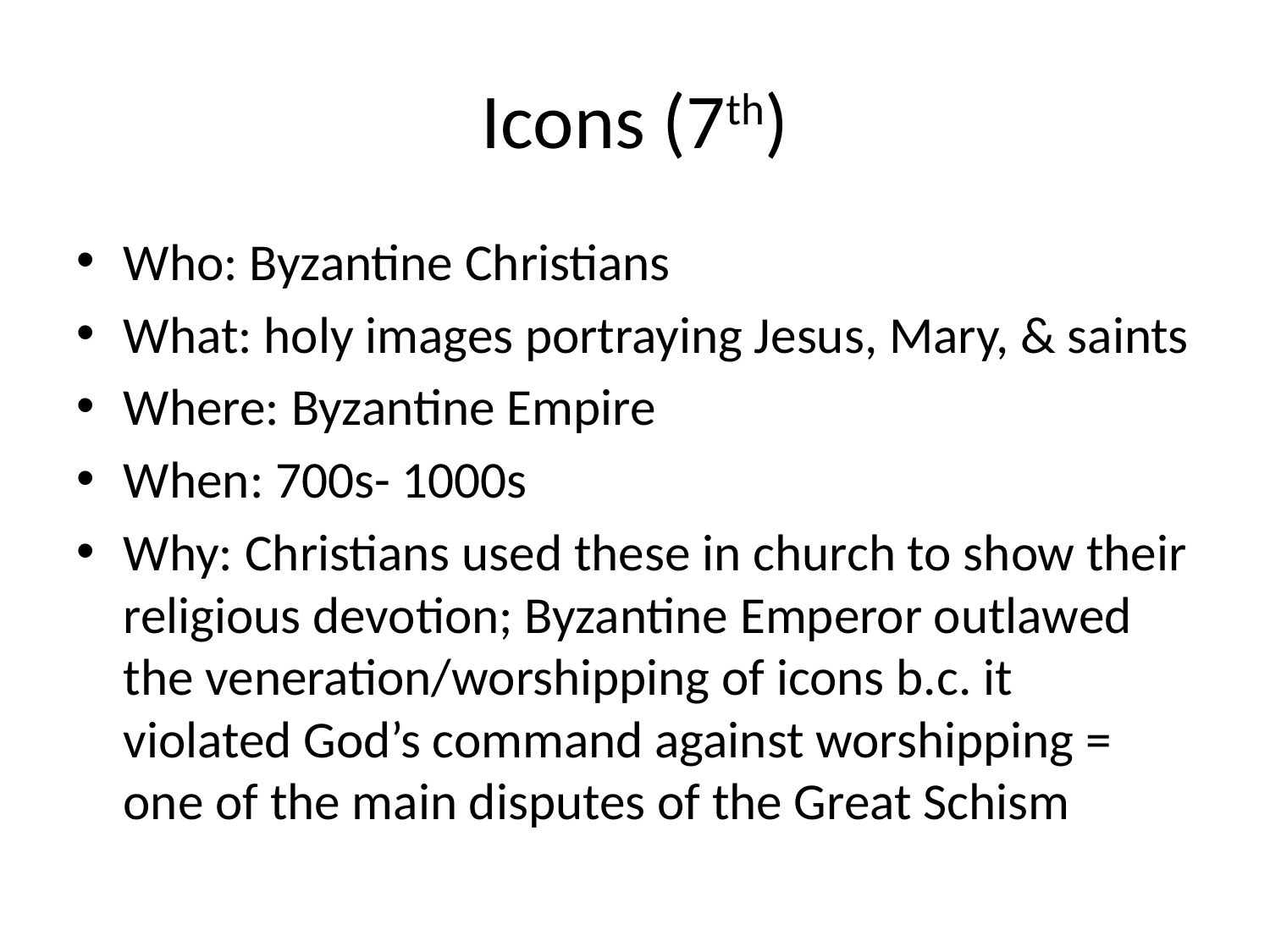

# Icons (7th)
Who: Byzantine Christians
What: holy images portraying Jesus, Mary, & saints
Where: Byzantine Empire
When: 700s- 1000s
Why: Christians used these in church to show their religious devotion; Byzantine Emperor outlawed the veneration/worshipping of icons b.c. it violated God’s command against worshipping = one of the main disputes of the Great Schism